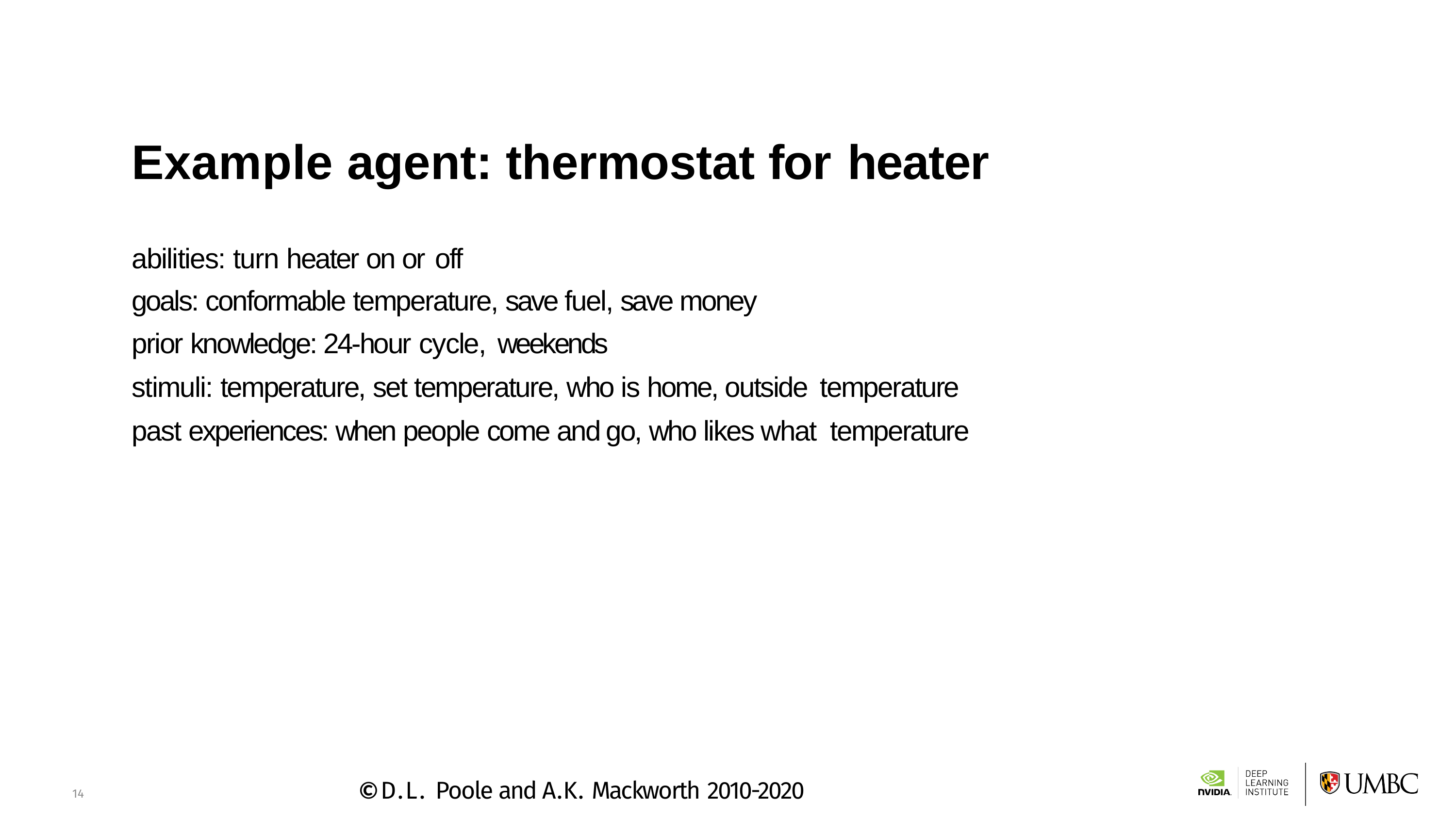

14
# Example agent: thermostat for heater
abilities: turn heater on or off
goals: conformable temperature, save fuel, save money
prior knowledge: 24-hour cycle, weekends
stimuli: temperature, set temperature, who is home, outside  temperature
past experiences: when people come and go, who likes what  temperature
©D.L. Poole and A.K. Mackworth 2010-2020